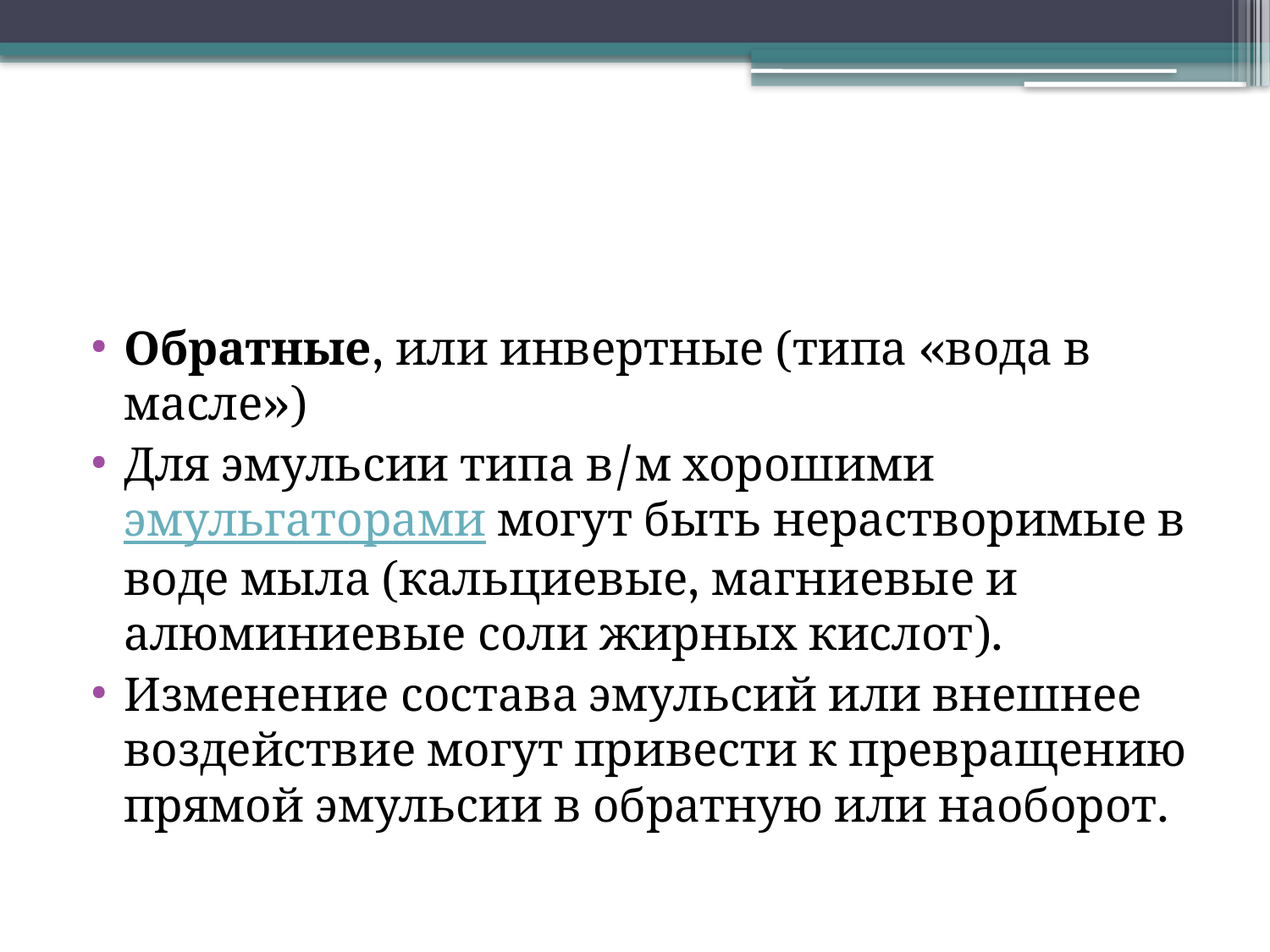

#
Обратные, или инвертные (типа «вода в масле»)
Для эмульсии типа в/м хорошими эмульгаторами могут быть нерастворимые в воде мыла (кальциевые, магниевые и алюминиевые соли жирных кислот).
Изменение состава эмульсий или внешнее воздействие могут привести к превращению прямой эмульсии в обратную или наоборот.